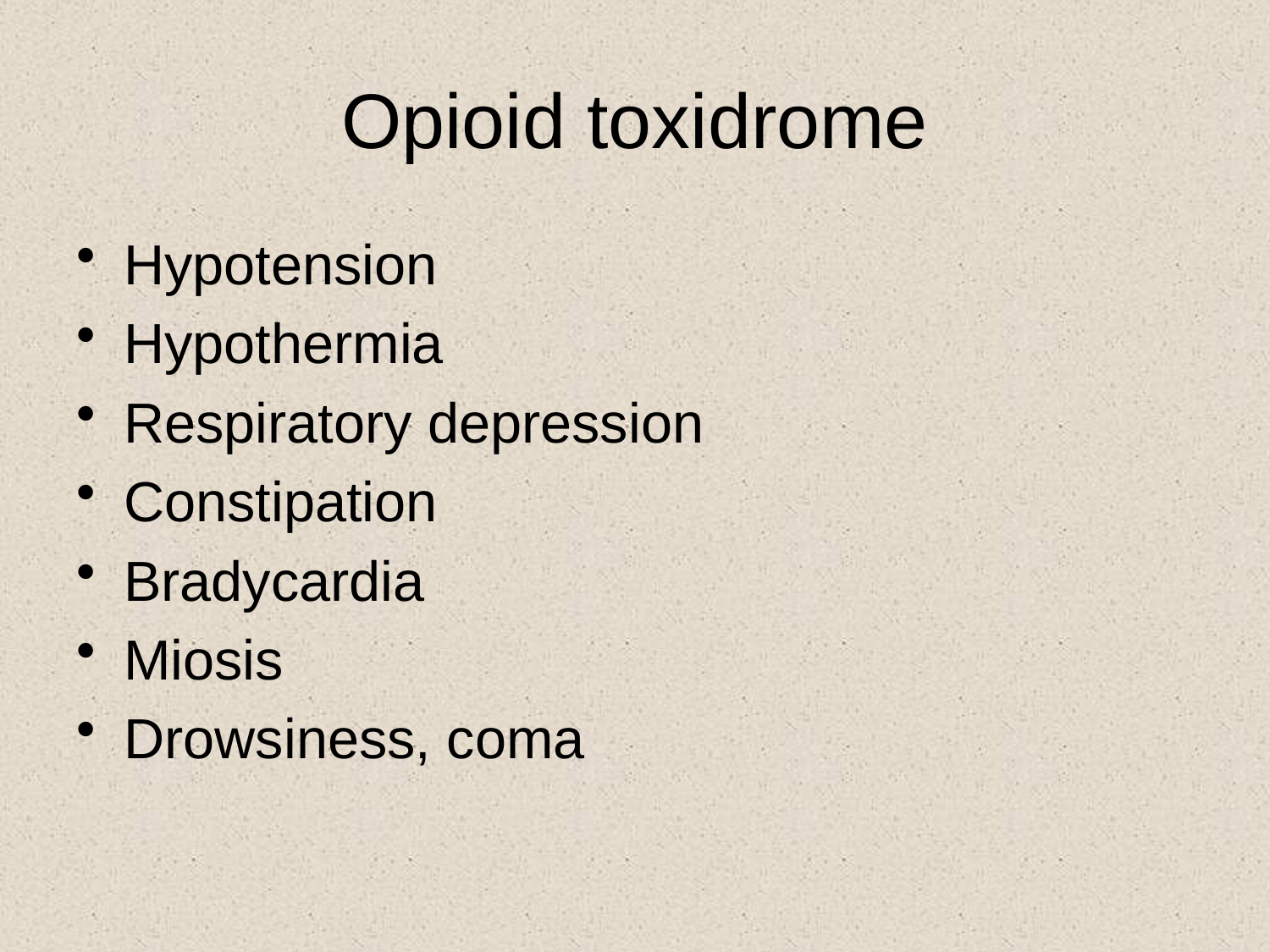

# Opioid toxidrome
Hypotension
Hypothermia
Respiratory depression
Constipation
Bradycardia
Miosis
Drowsiness, coma